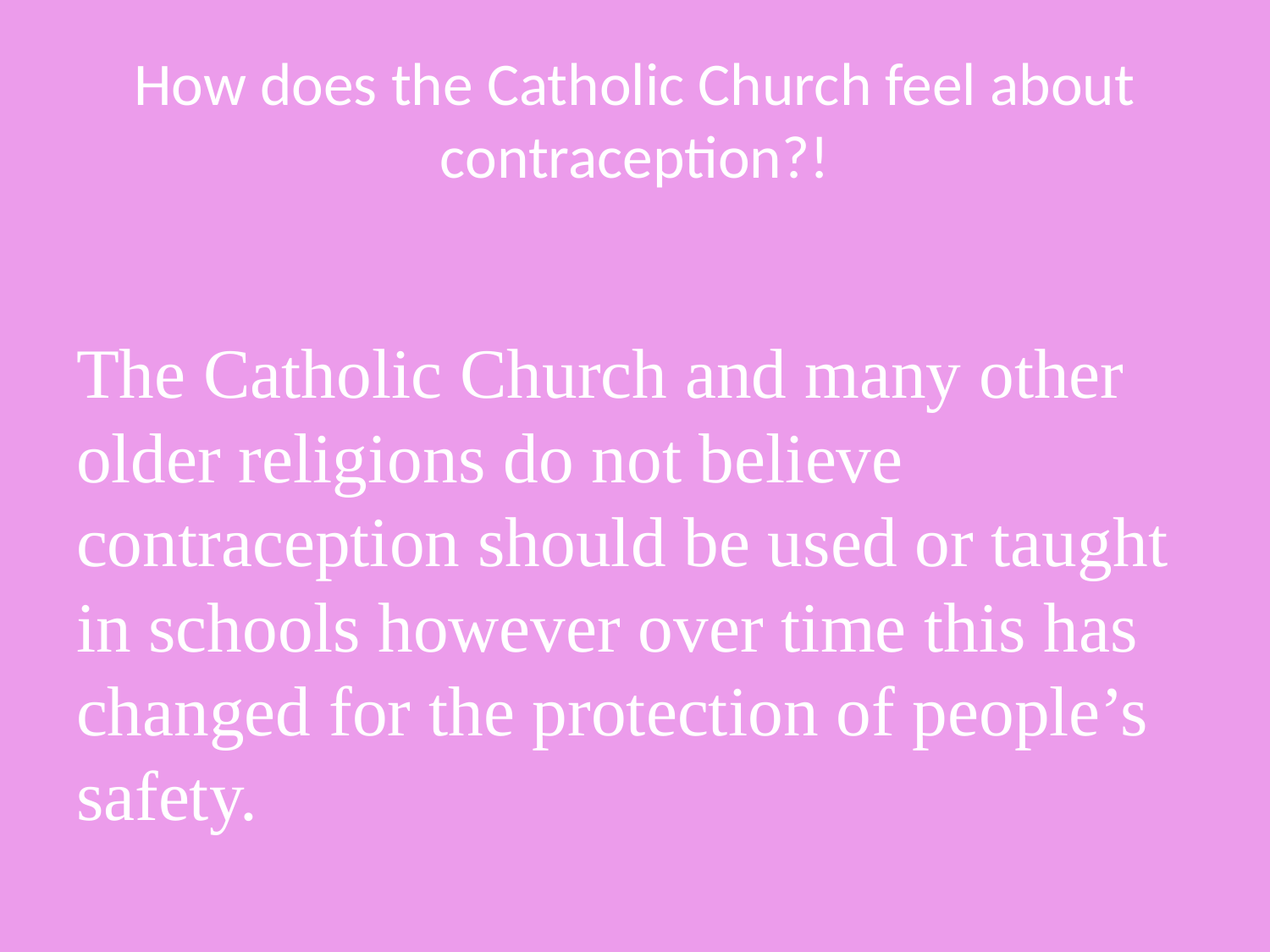

# How does the Catholic Church feel about contraception?!

The Catholic Church and many other older religions do not believe contraception should be used or taught in schools however over time this has changed for the protection of people’s safety.